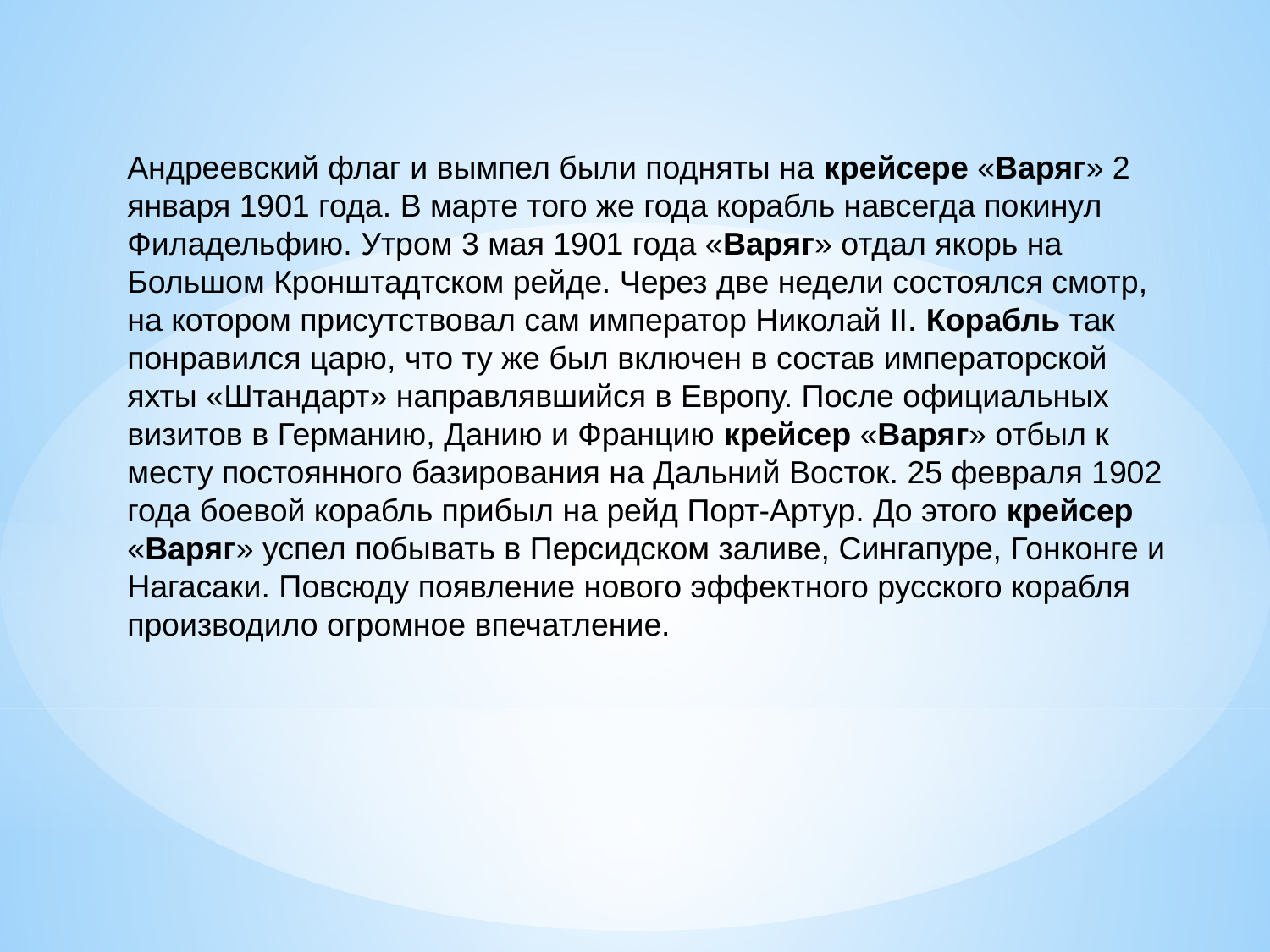

Андреевский флаг и вымпел были подняты на крейсере «Варяг» 2 января 1901 года. В марте того же года корабль навсегда покинул Филадельфию. Утром 3 мая 1901 года «Варяг» отдал якорь на Большом Кронштадтском рейде. Через две недели состоялся смотр, на котором присутствовал сам император Николай II. Корабль так понравился царю, что ту же был включен в состав императорской яхты «Штандарт» направлявшийся в Европу. После официальных визитов в Германию, Данию и Францию крейсер «Варяг» отбыл к месту постоянного базирования на Дальний Восток. 25 февраля 1902 года боевой корабль прибыл на рейд Порт-Артур. До этого крейсер «Варяг» успел побывать в Персидском заливе, Сингапуре, Гонконге и Нагасаки. Повсюду появление нового эффектного русского корабля производило огромное впечатление.